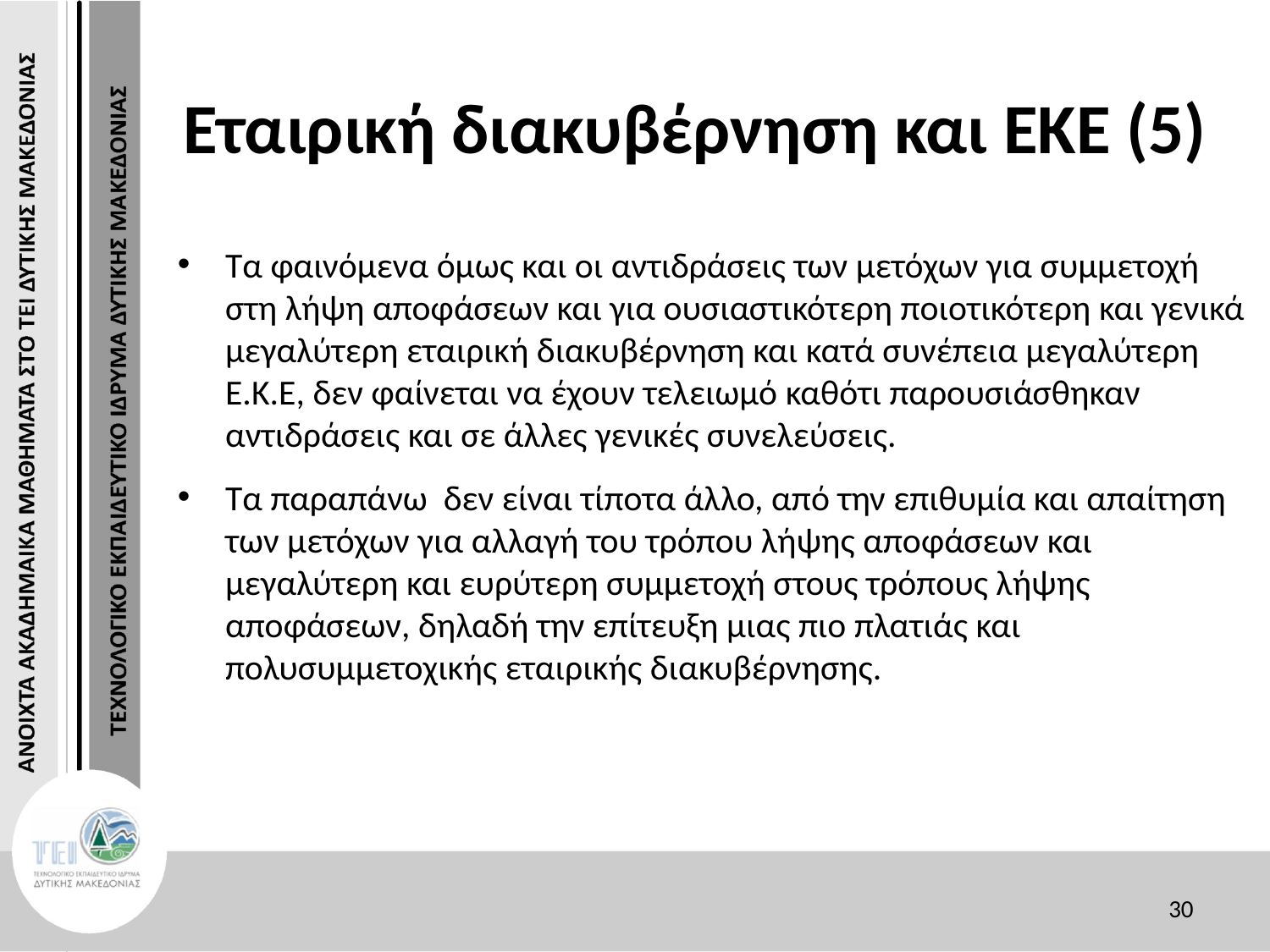

# Εταιρική διακυβέρνηση και ΕΚΕ (5)
Τα φαινόμενα όμως και οι αντιδράσεις των μετόχων για συμμετοχή στη λήψη αποφάσεων και για ουσιαστικότερη ποιοτικότερη και γενικά μεγαλύτερη εταιρική διακυβέρνηση και κατά συνέπεια μεγαλύτερη Ε.Κ.Ε, δεν φαίνεται να έχουν τελειωμό καθότι παρουσιάσθηκαν αντιδράσεις και σε άλλες γενικές συνελεύσεις.
Τα παραπάνω  δεν είναι τίποτα άλλο, από την επιθυμία και απαίτηση των μετόχων για αλλαγή του τρόπου λήψης αποφάσεων και μεγαλύτερη και ευρύτερη συμμετοχή στους τρόπους λήψης αποφάσεων, δηλαδή την επίτευξη μιας πιο πλατιάς και πολυσυμμετοχικής εταιρικής διακυβέρνησης.
30